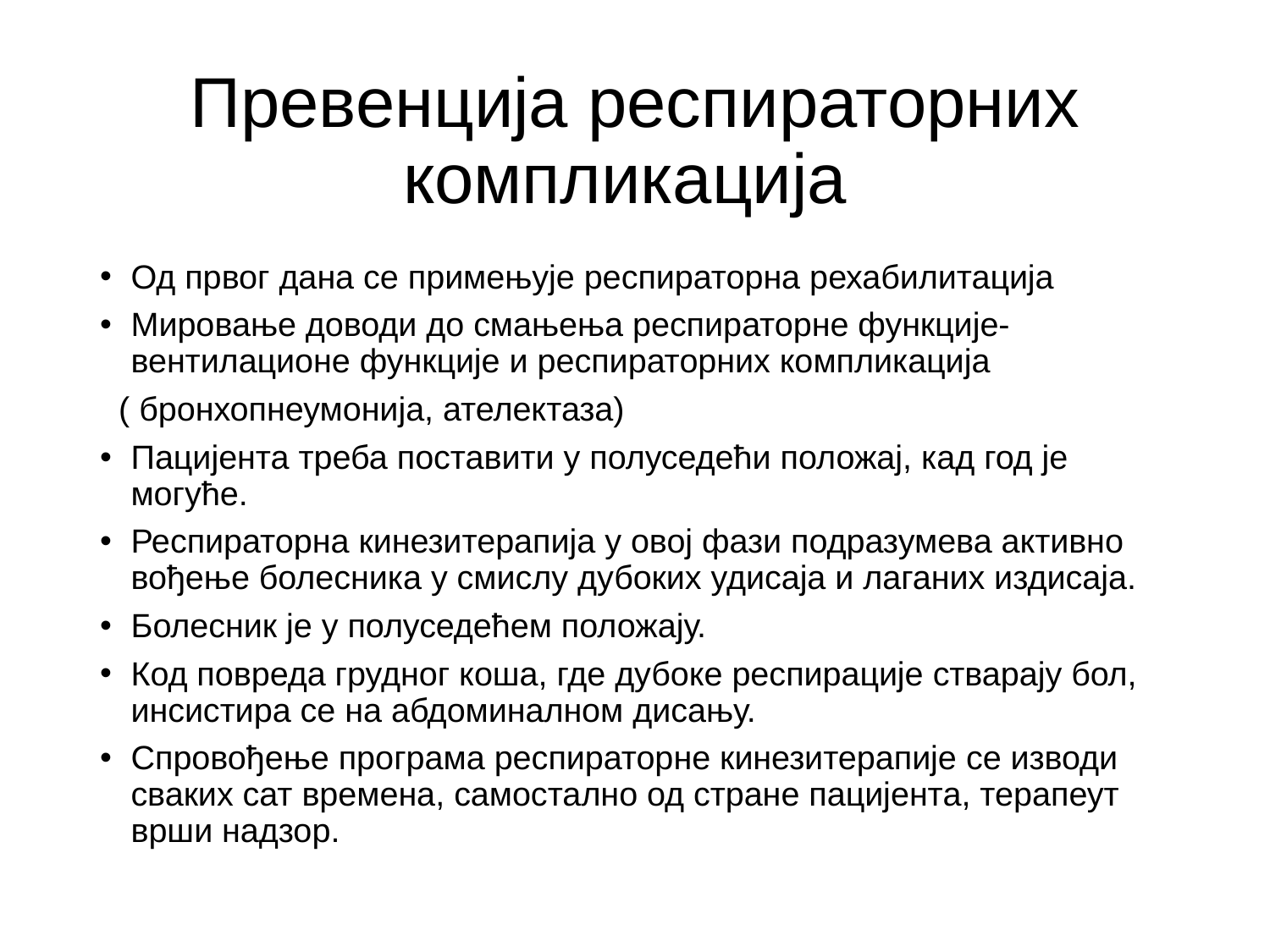

# Превенција респираторних компликација
Од првог дана се примењује респираторна рехабилитација
Мировање доводи до смањења респираторне функције-вентилационе функције и респираторних компликација
  ( бронхопнеумонија, ателектаза)
Пацијента треба поставити у полуседећи положај, кад год је могуће.
Респираторна кинезитерапија у овој фази подразумева активно вођење болесника у смислу дубоких удисаја и лаганих издисаја.
Болесник је у полуседећем положају.
Код повреда грудног коша, где дубоке респирације стварају бол, инсистира се на абдоминалном дисању.
Спровођење програма респираторне кинезитерапије се изводи сваких сат времена, самостално од стране пацијента, терапеут врши надзор.